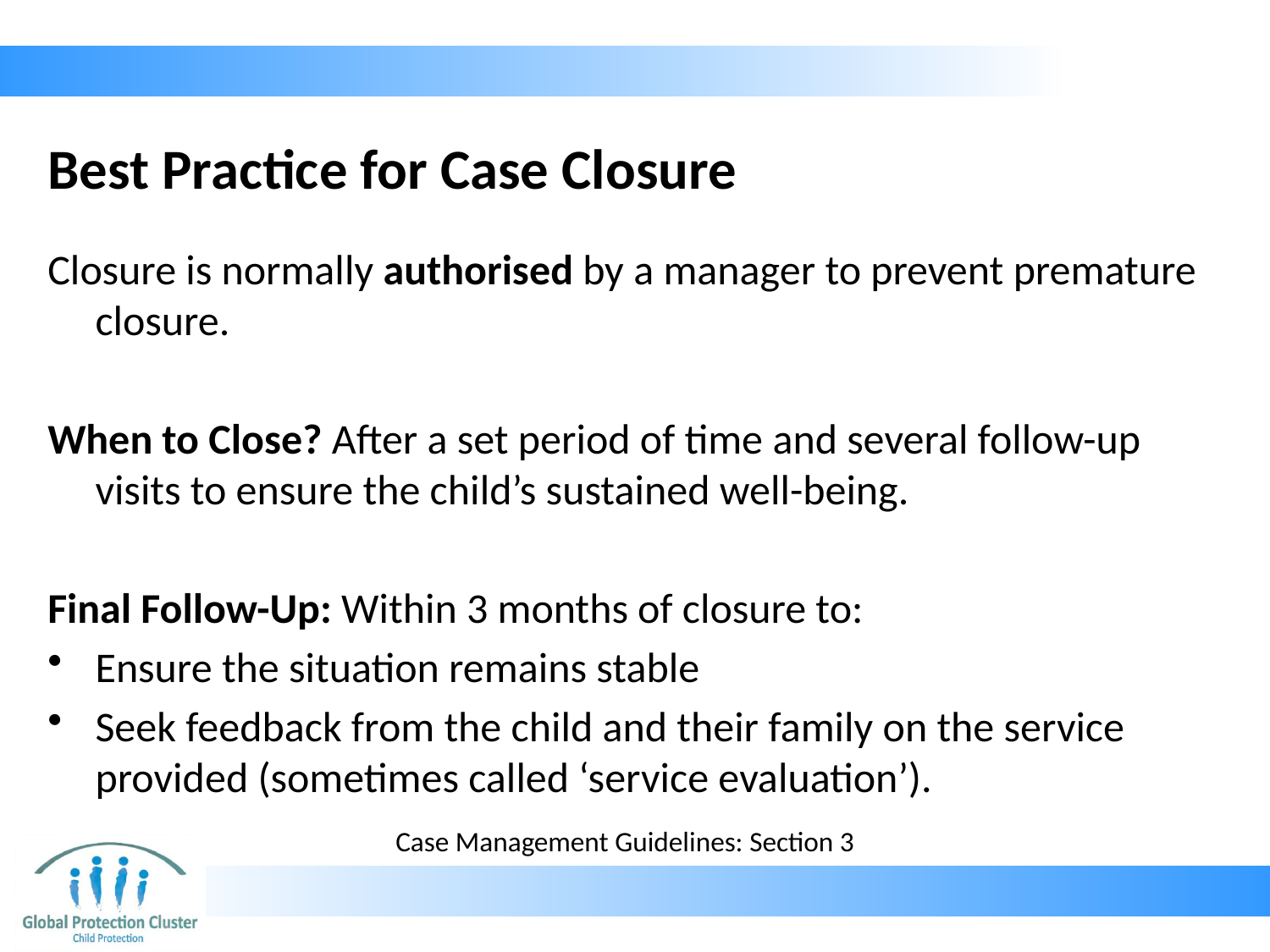

# Best Practice for Case Closure
Closure is normally authorised by a manager to prevent premature closure.

When to Close? After a set period of time and several follow-up visits to ensure the child’s sustained well-being.

Final Follow-Up: Within 3 months of closure to:
Ensure the situation remains stable
Seek feedback from the child and their family on the service provided (sometimes called ‘service evaluation’).
Case Management Guidelines: Section 3